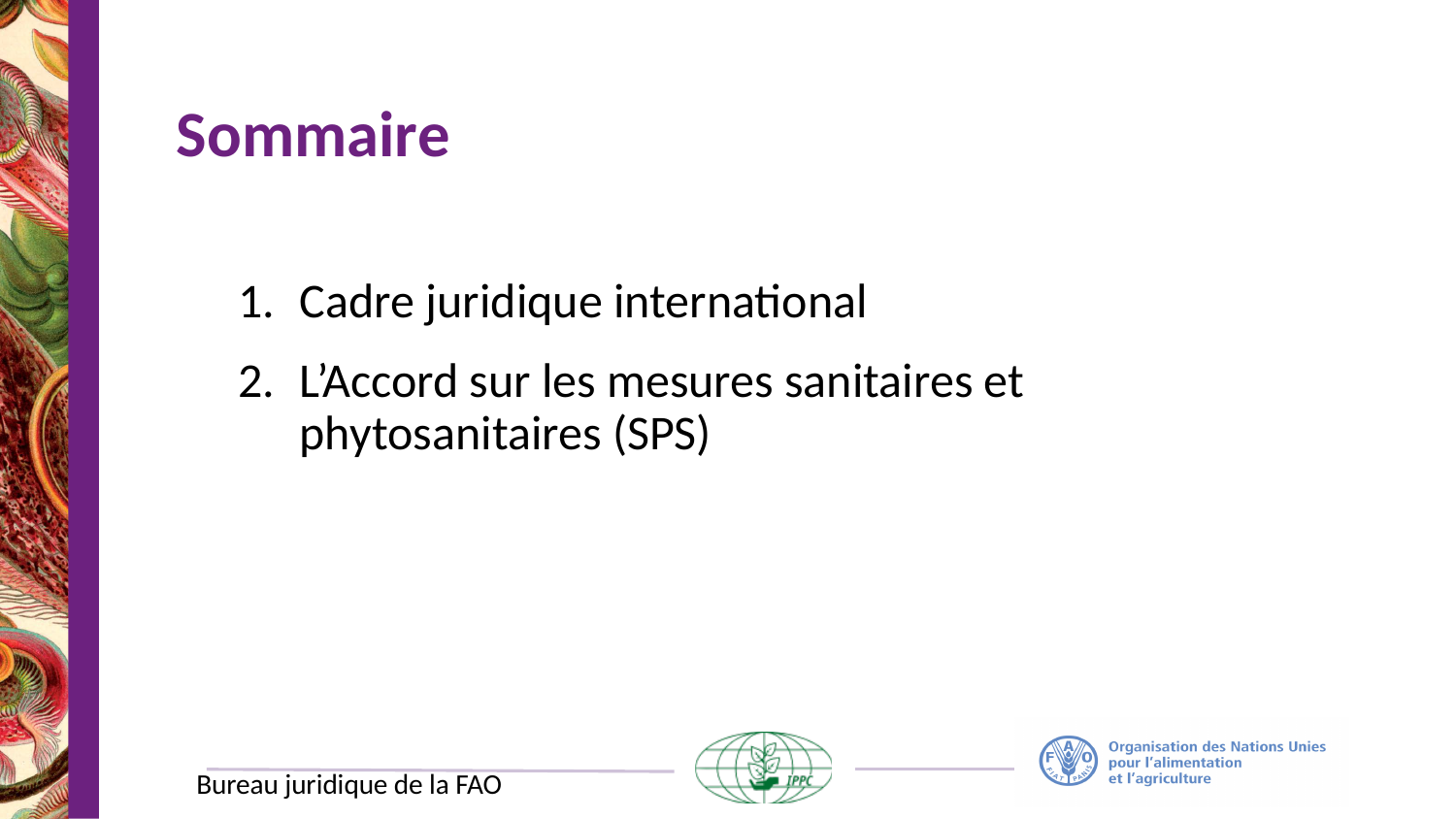

# Sommaire
Cadre juridique international
L’Accord sur les mesures sanitaires et phytosanitaires (SPS)
Bureau juridique de la FAO